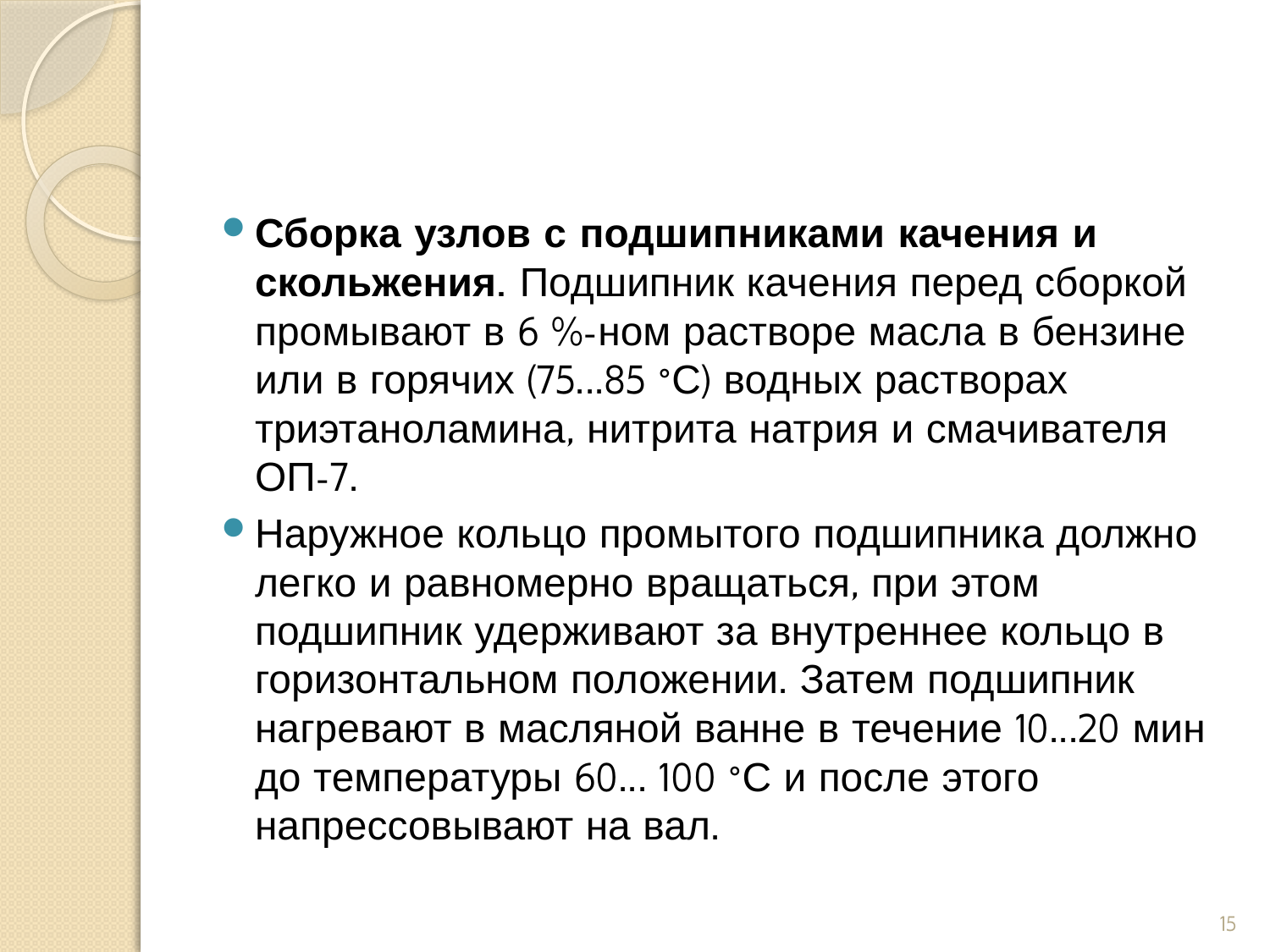

Сборка узлов с подшипниками качения и скольжения. Подшипник качения перед сборкой промывают в 6 %-ном растворе масла в бензине или в горячих (75...85 °С) водных растворах триэтаноламина, нитрита натрия и смачивателя ОП-7.
Наружное кольцо промытого подшипника должно легко и равномерно вращаться, при этом подшипник удерживают за внутреннее кольцо в горизонтальном положении. Затем под­шипник нагревают в масляной ванне в течение 10...20 мин до температуры 60... 100 °С и после этого напрессовывают на вал.

15